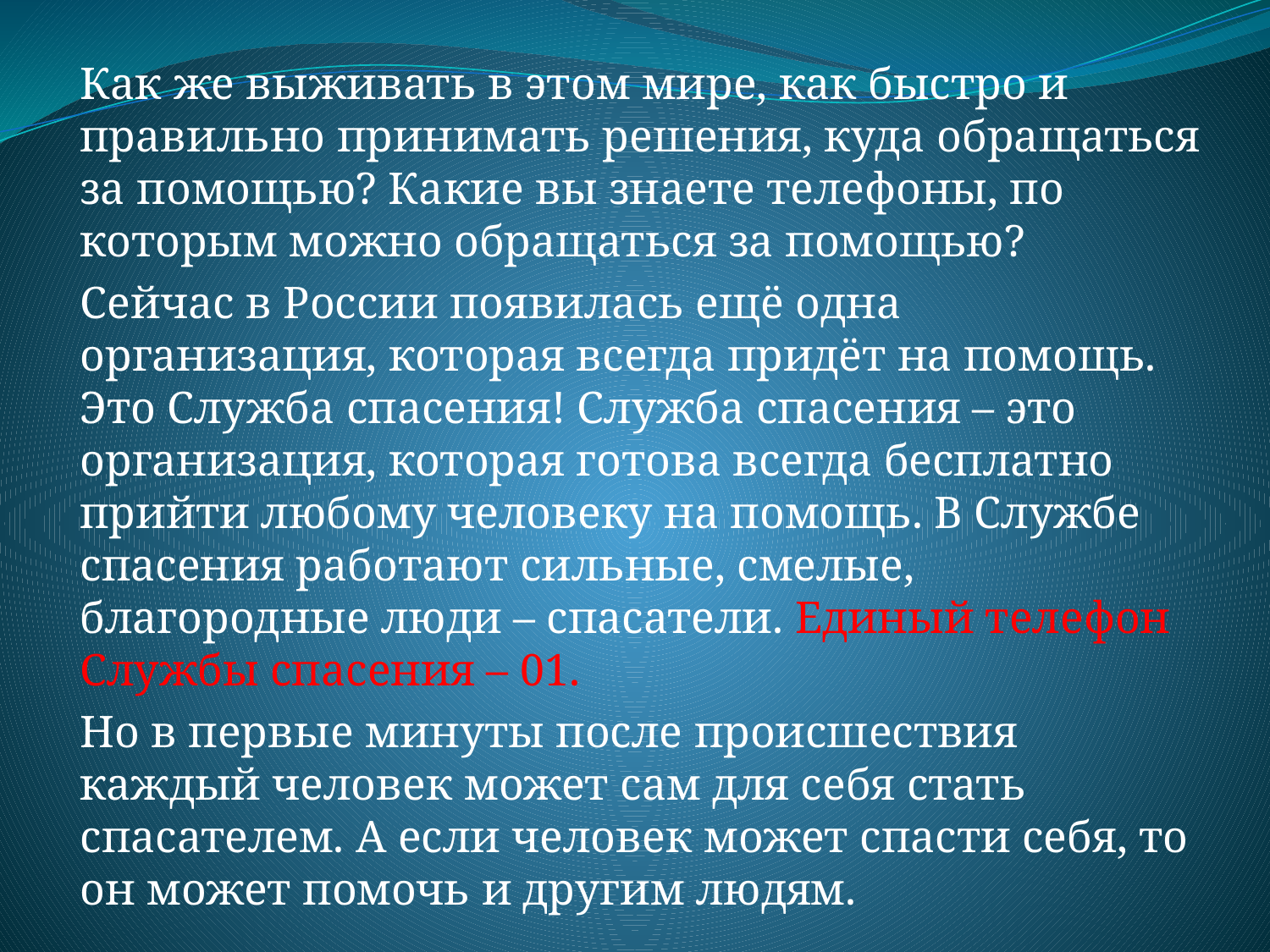

Как же выживать в этом мире, как быстро и правильно принимать решения, куда обращаться за помощью? Какие вы знаете телефоны, по которым можно обращаться за помощью?
Сейчас в России появилась ещё одна организация, которая всегда придёт на помощь. Это Служба спасения! Служба спасения – это организация, которая готова всегда бесплатно прийти любому человеку на помощь. В Службе спасения работают сильные, смелые, благородные люди – спасатели. Единый телефон Службы спасения – 01.
Но в первые минуты после происшествия каждый человек может сам для себя стать спасателем. А если человек может спасти себя, то он может помочь и другим людям.